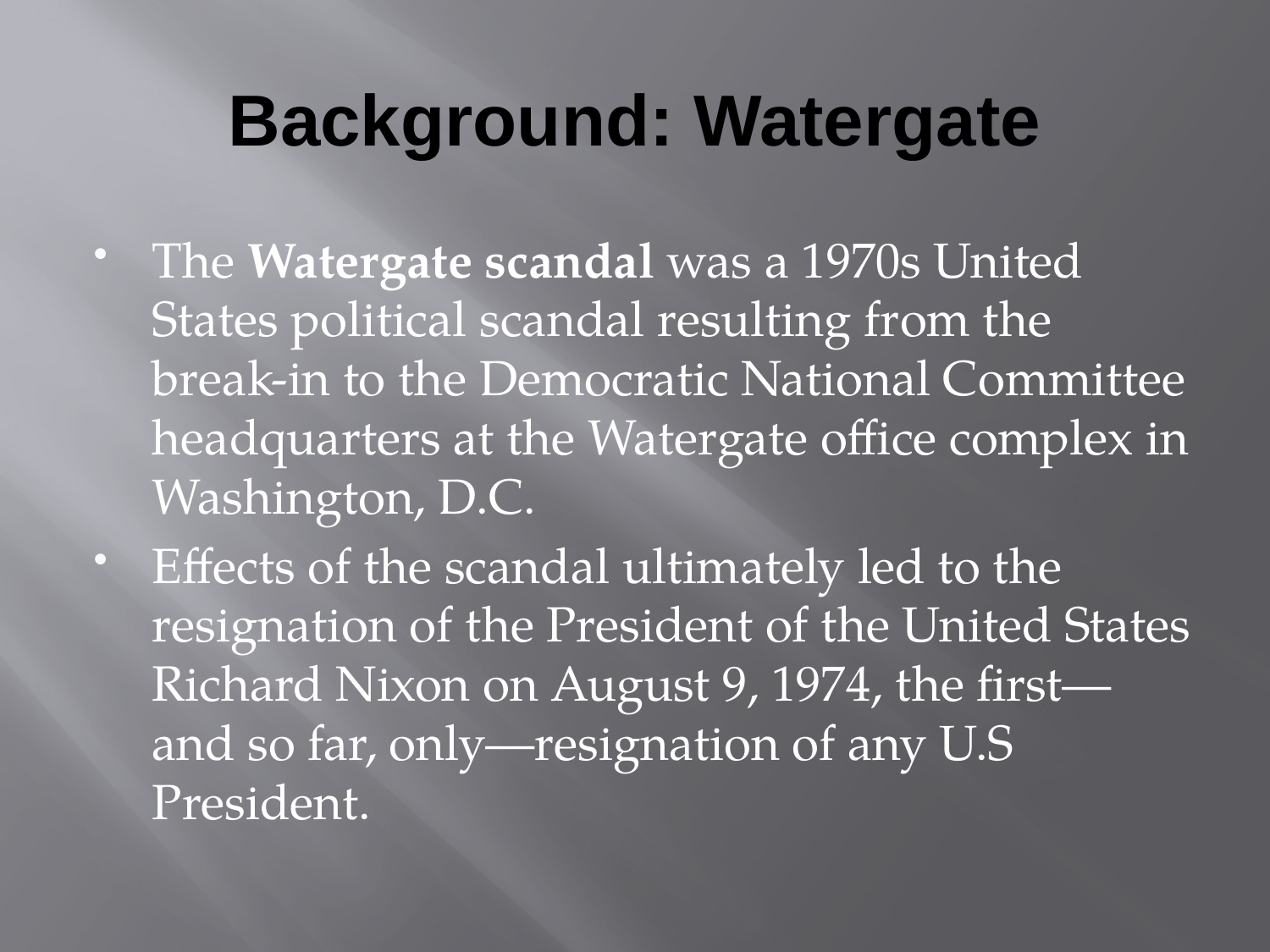

# Background: Watergate
The Watergate scandal was a 1970s United States political scandal resulting from the break-in to the Democratic National Committee headquarters at the Watergate office complex in Washington, D.C.
Effects of the scandal ultimately led to the resignation of the President of the United States Richard Nixon on August 9, 1974, the first—and so far, only—resignation of any U.S President.